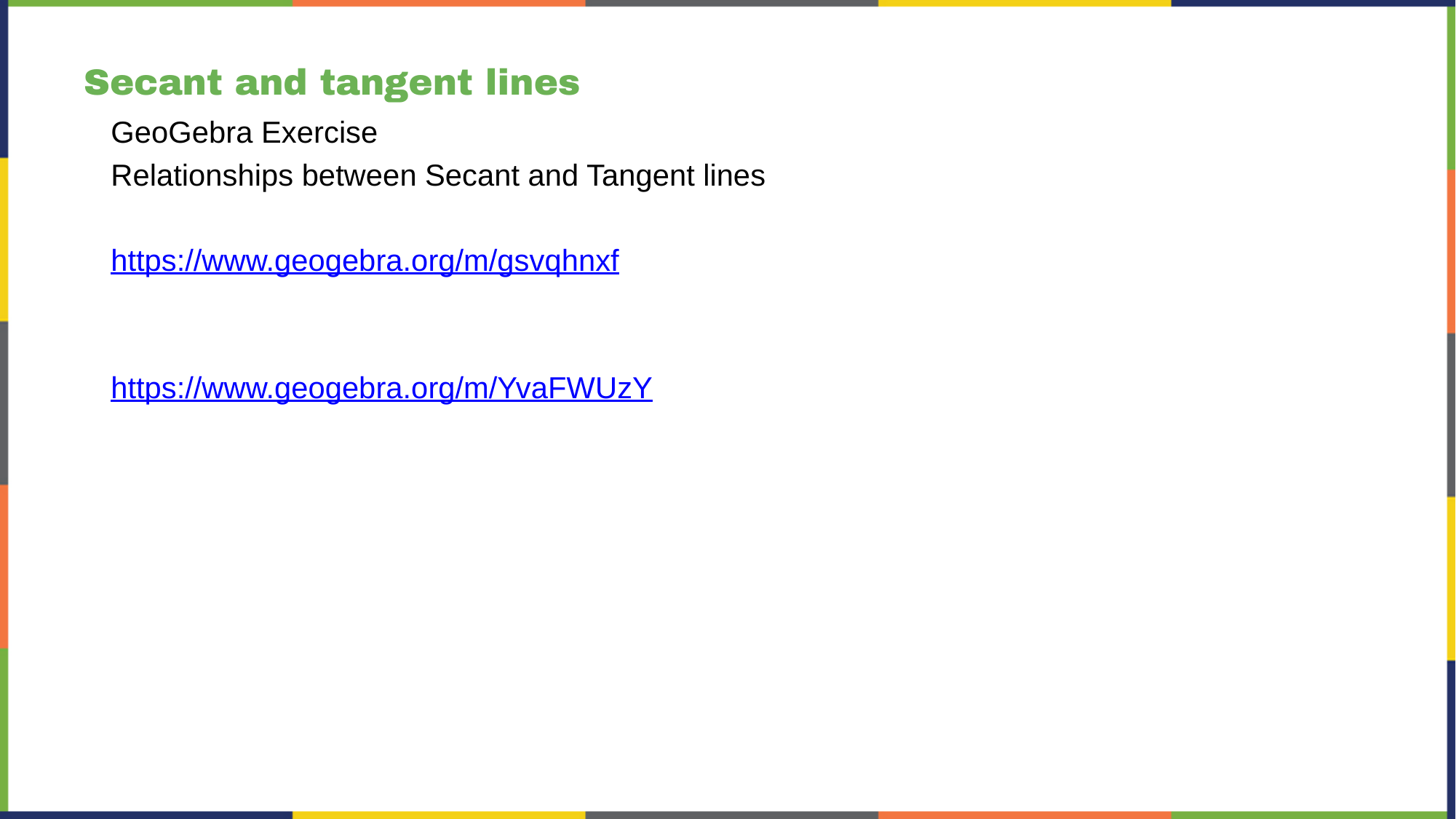

# Secant and tangent lines
GeoGebra Exercise
Relationships between Secant and Tangent lines

https://www.geogebra.org/m/gsvqhnxf

https://www.geogebra.org/m/YvaFWUzY